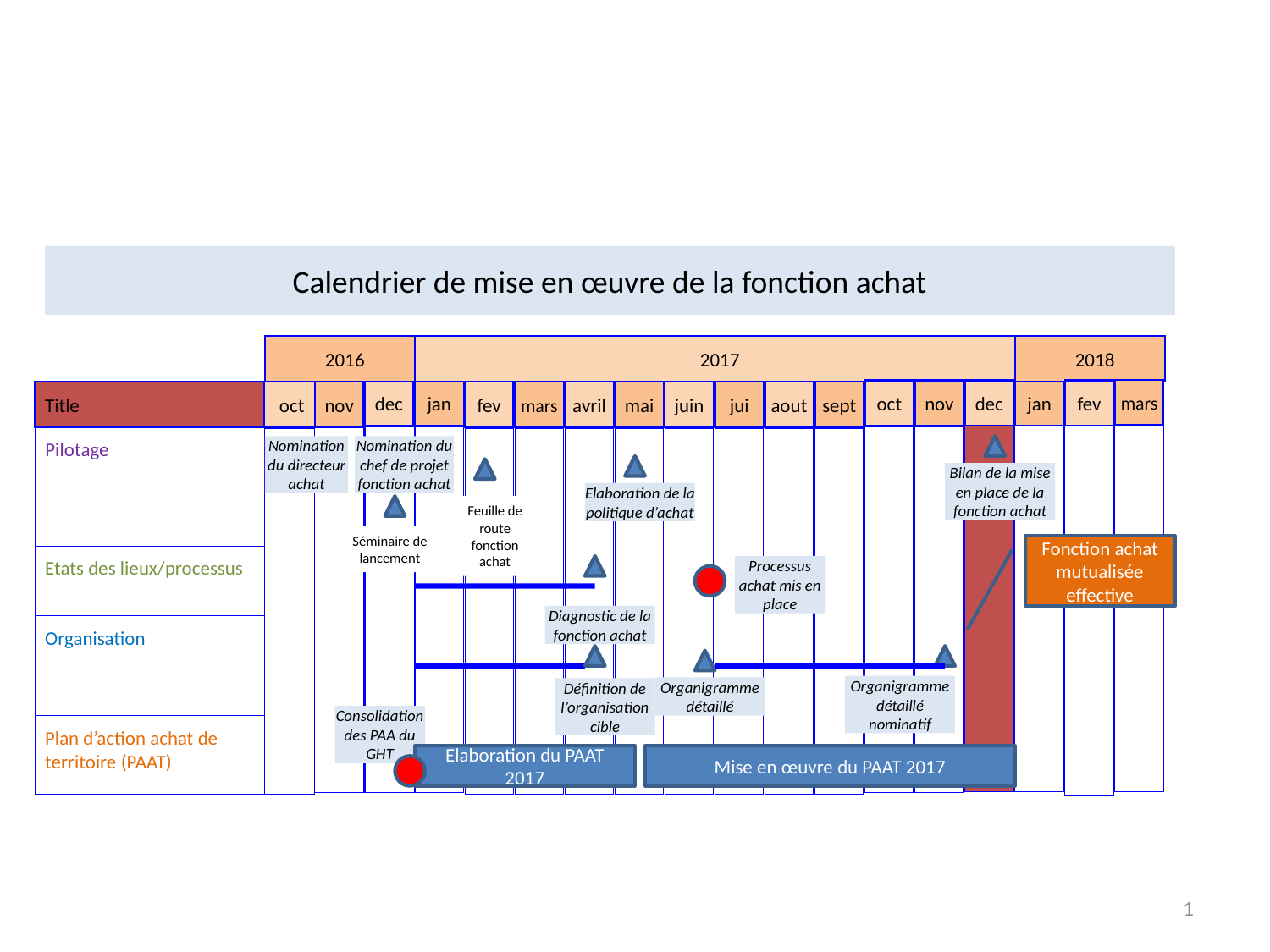

# Calendrier de mise en œuvre de la fonction achat
2016
2017
2018
mars
dec
jan
oct
nov
dec
jan
fev
Title
oct
nov
fev
mars
avril
mai
juin
jui
aout
sept

Pilotage

Nomination du directeur achat
Nomination du chef de projet fonction achat

Bilan de la mise en place de la fonction achat
Elaboration de la politique d’achat

Feuille de route fonction achat
Séminaire de lancement
Fonction achat mutualisée effective
Etats des lieux/processus

Processus achat mis en place

Diagnostic de la fonction achat
Organisation

Organigramme détaillé nominatif
Organigramme détaillé
Définition de l’organisation cible
Consolidation des PAA du GHT
Plan d’action achat de territoire (PAAT)
Elaboration du PAAT 2017
Mise en œuvre du PAAT 2017

1